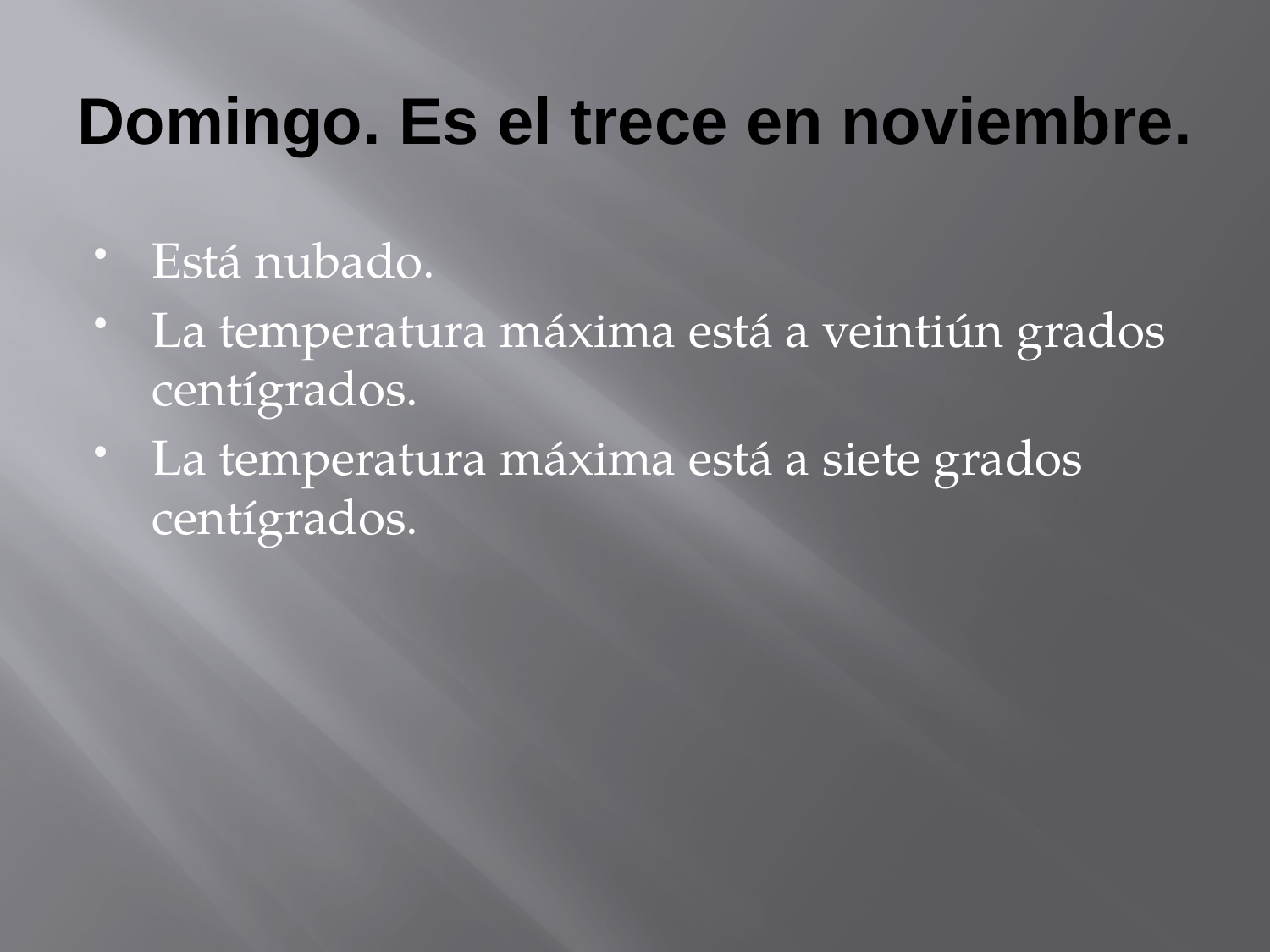

# Domingo. Es el trece en noviembre.
Está nubado.
La temperatura máxima está a veintiún grados centígrados.
La temperatura máxima está a siete grados centígrados.